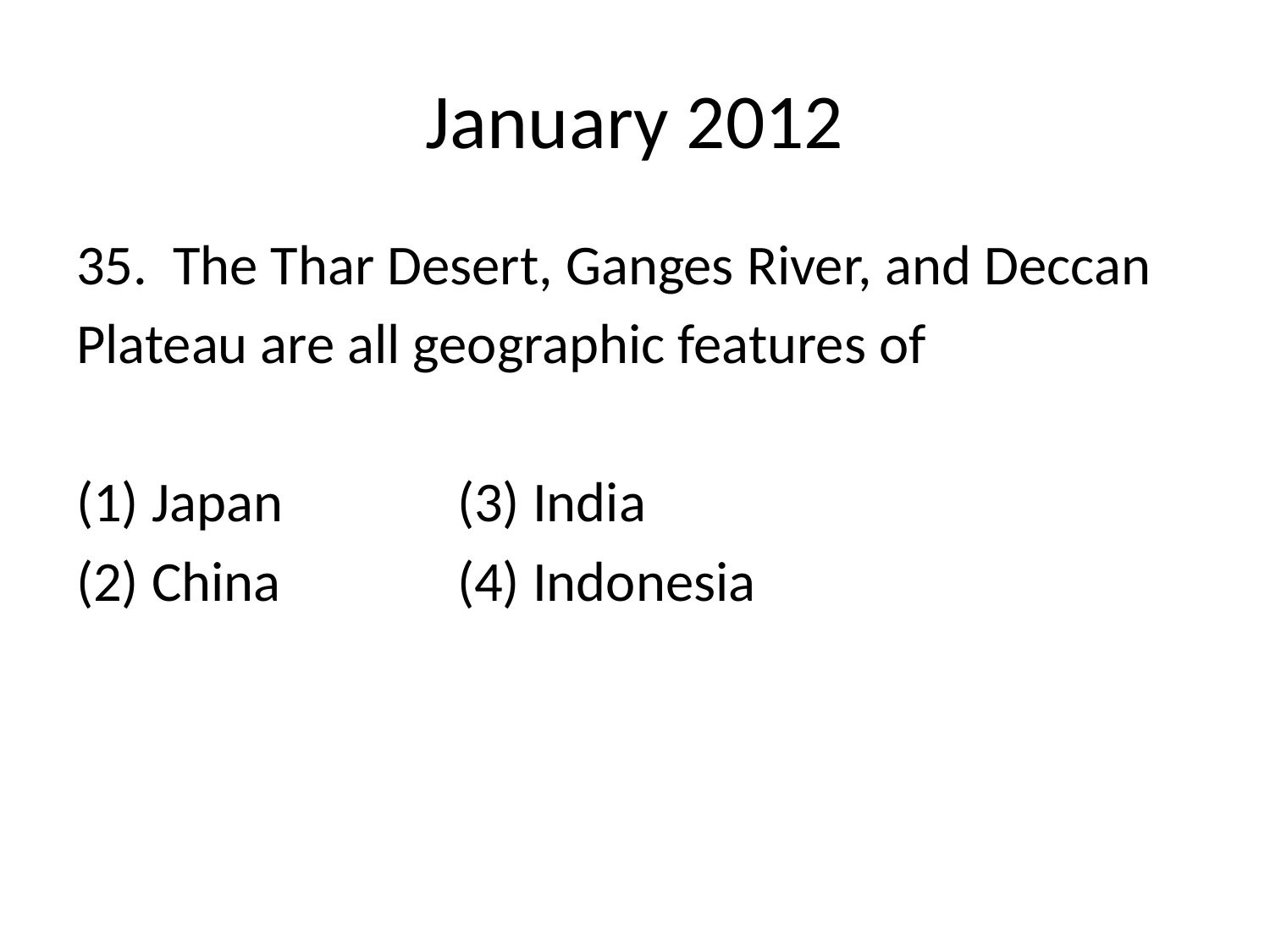

# January 2012
35.  The Thar Desert, Ganges River, and Deccan
Plateau are all geographic features of

(1) Japan 		(3) India
(2) China 		(4) Indonesia